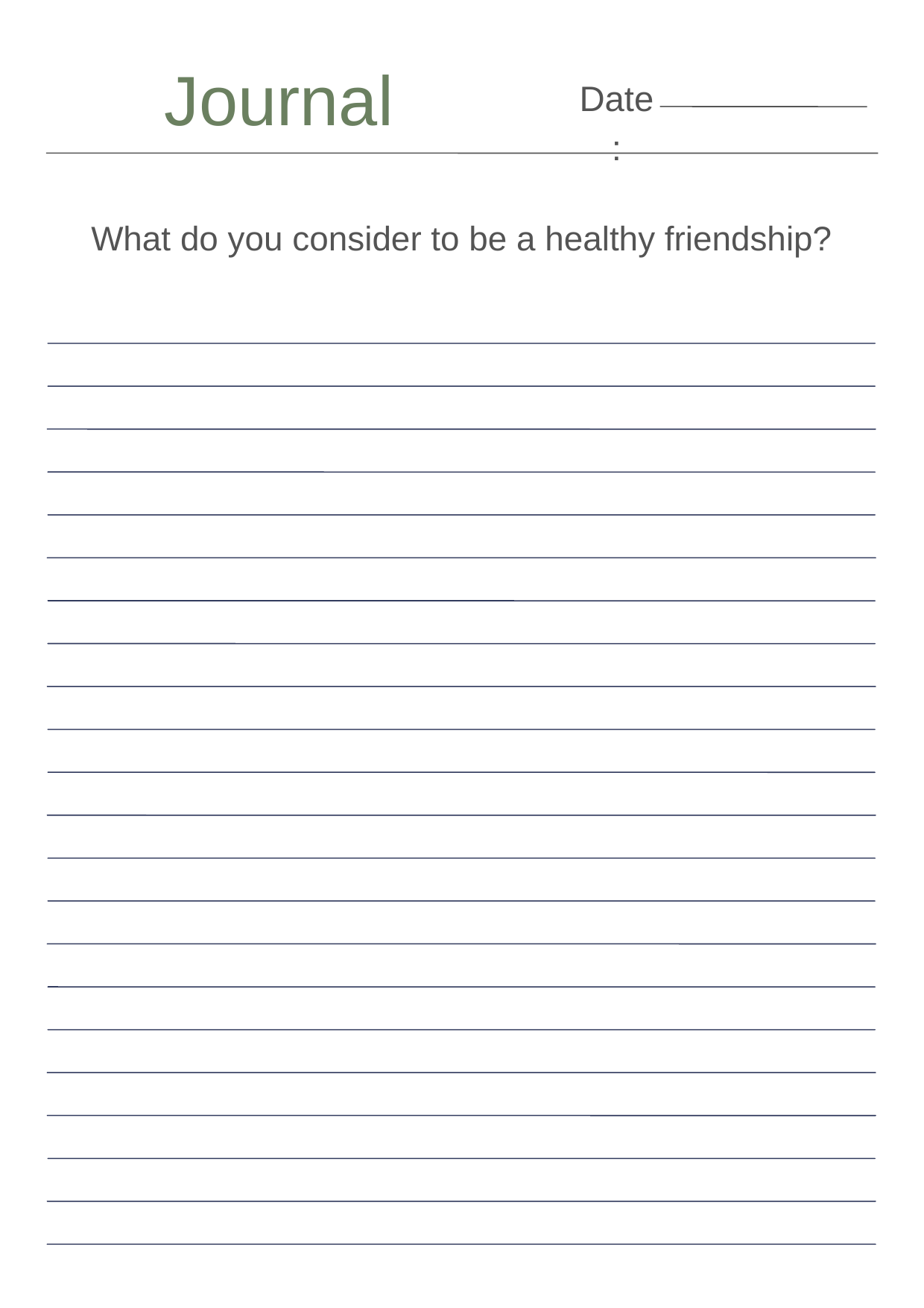

Journal
Date:

What do you consider to be a healthy friendship?